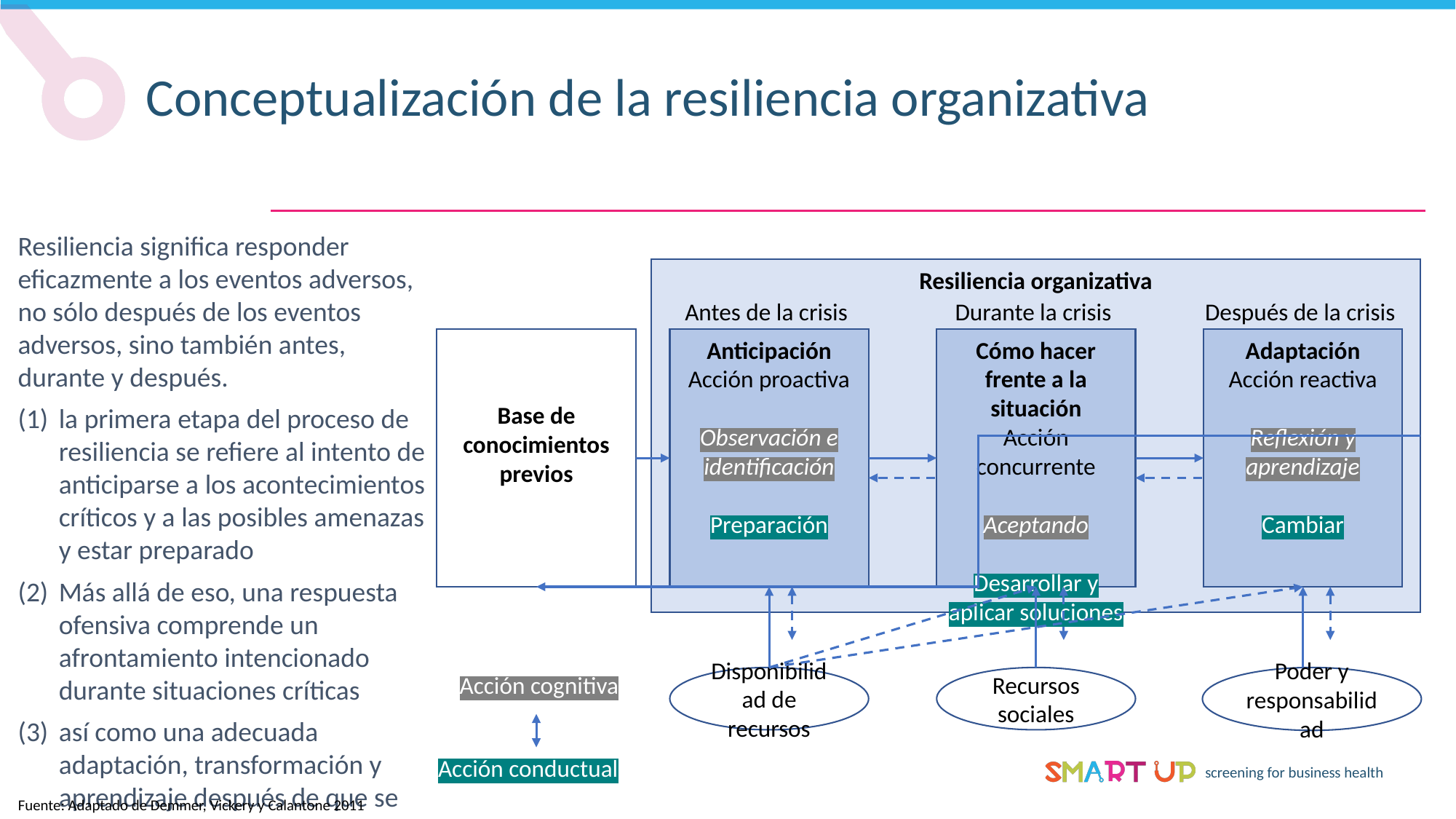

Conceptualización de la resiliencia organizativa
Resiliencia significa responder eficazmente a los eventos adversos, no sólo después de los eventos adversos, sino también antes, durante y después.
la primera etapa del proceso de resiliencia se refiere al intento de anticiparse a los acontecimientos críticos y a las posibles amenazas y estar preparado
Más allá de eso, una respuesta ofensiva comprende un afrontamiento intencionado durante situaciones críticas
así como una adecuada adaptación, transformación y aprendizaje después de que se produzcan situaciones críticas

Resiliencia organizativa
Antes de la crisis
Durante la crisis
Después de la crisis
Anticipación
Acción proactiva
Observación e identificación

Preparación

Base de conocimientos previos

Cómo hacer frente a la situación
Acción concurrente

Aceptando

Desarrollar y aplicar soluciones

Adaptación
Acción reactiva

Reflexión y aprendizaje

Cambiar

Acción cognitiva
Disponibilidad de recursos
Recursos sociales
Poder y responsabilidad
Acción conductual
Fuente: Adaptado de Demmer, Vickery y Calantone 2011